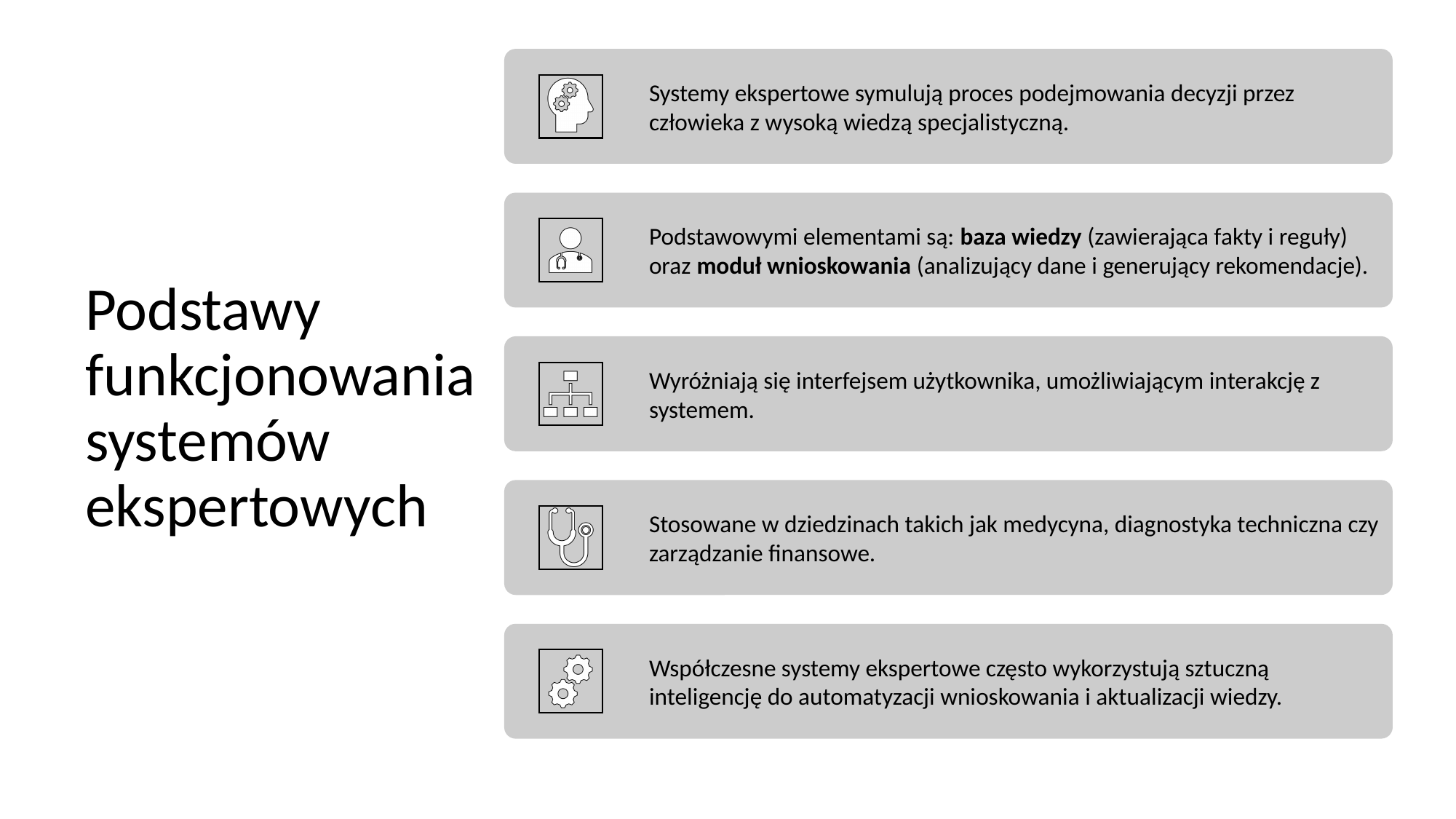

Systemy ekspertowe symulują proces podejmowania decyzji przez człowieka z wysoką wiedzą specjalistyczną.
Podstawowymi elementami są: baza wiedzy (zawierająca fakty i reguły) oraz moduł wnioskowania (analizujący dane i generujący rekomendacje).
Wyróżniają się interfejsem użytkownika, umożliwiającym interakcję z systemem.
Stosowane w dziedzinach takich jak medycyna, diagnostyka techniczna czy zarządzanie finansowe.
Współczesne systemy ekspertowe często wykorzystują sztuczną inteligencję do automatyzacji wnioskowania i aktualizacji wiedzy.
# Podstawy funkcjonowania systemów ekspertowych